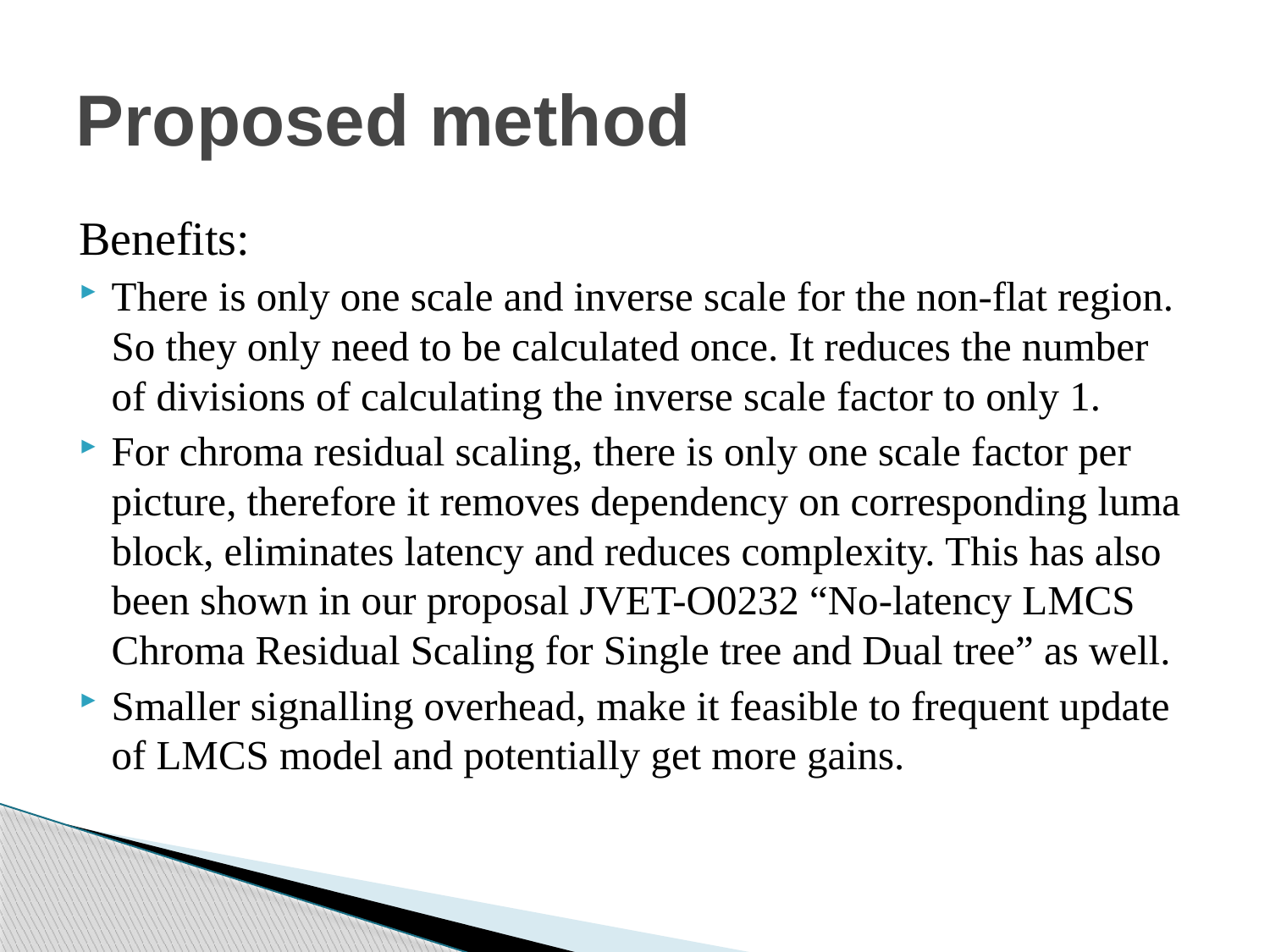

# Proposed method

Benefits:
There is only one scale and inverse scale for the non-flat region. So they only need to be calculated once. It reduces the number of divisions of calculating the inverse scale factor to only 1.
For chroma residual scaling, there is only one scale factor per picture, therefore it removes dependency on corresponding luma block, eliminates latency and reduces complexity. This has also been shown in our proposal JVET-O0232 “No-latency LMCS Chroma Residual Scaling for Single tree and Dual tree” as well.
Smaller signalling overhead, make it feasible to frequent update of LMCS model and potentially get more gains.